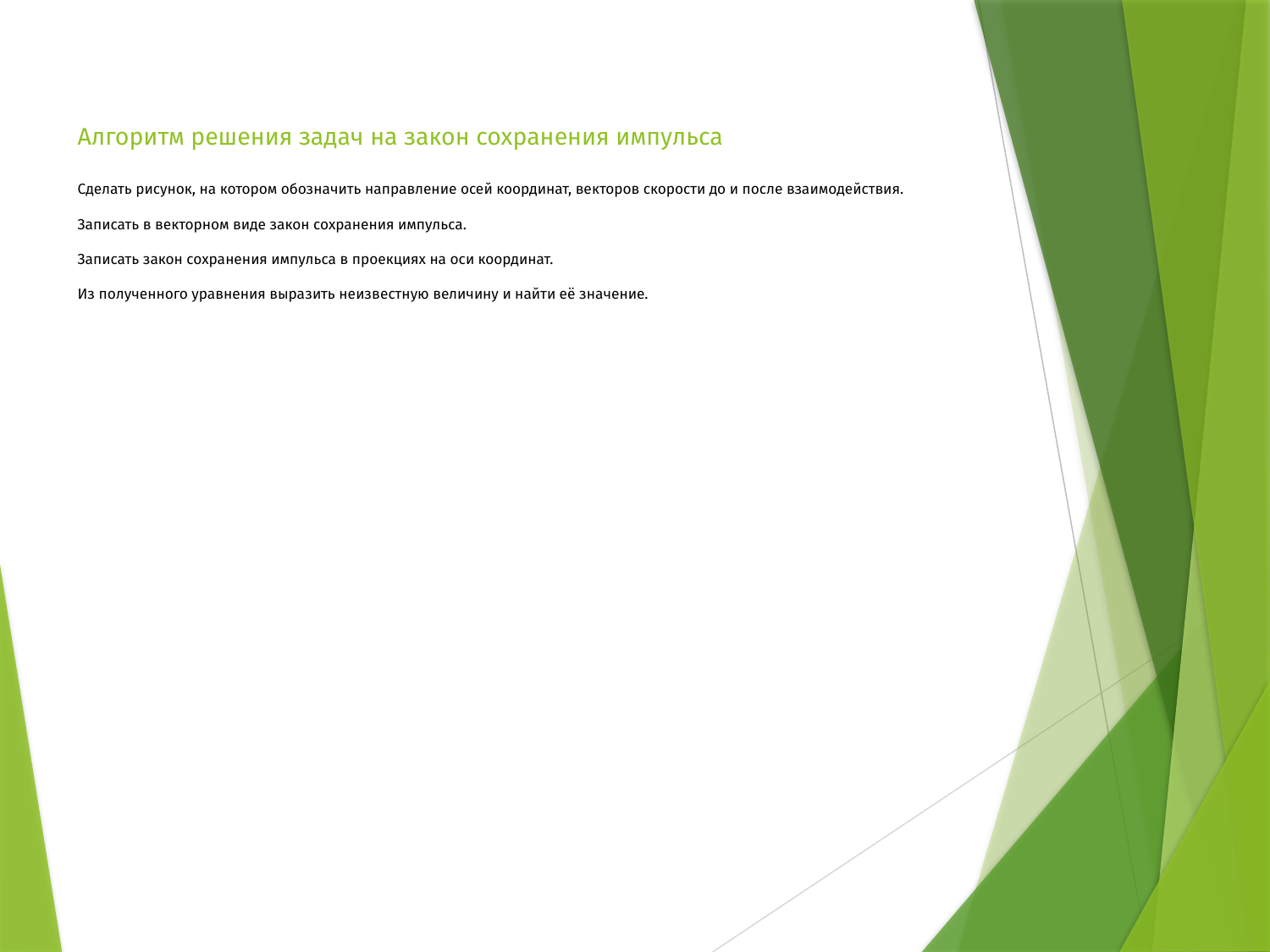

# Алгоритм решения задач на закон сохранения импульса Сделать рисунок, на котором обозначить направление осей координат, векторов скорости до и после взаимодействия. Записать в векторном виде закон сохранения импульса. Записать закон сохранения импульса в проекциях на оси координат. Из полученного уравнения выразить неизвестную величину и найти её значение.